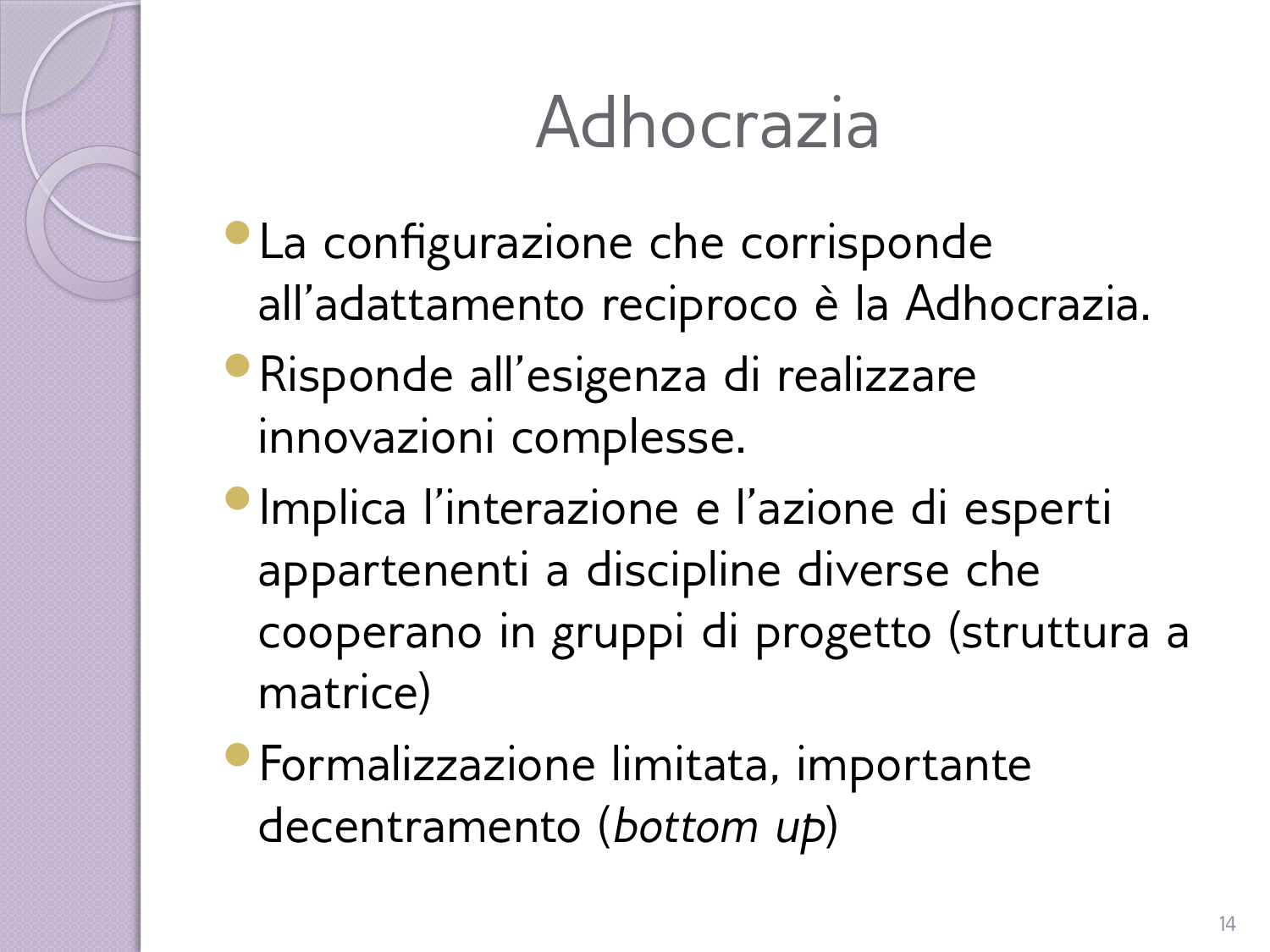

# Adhocrazia
La configurazione che corrisponde all’adattamento reciproco è la Adhocrazia.
Risponde all’esigenza di realizzare innovazioni complesse.
Implica l’interazione e l’azione di esperti appartenenti a discipline diverse che cooperano in gruppi di progetto (struttura a matrice)
Formalizzazione limitata, importante decentramento (bottom up)
14